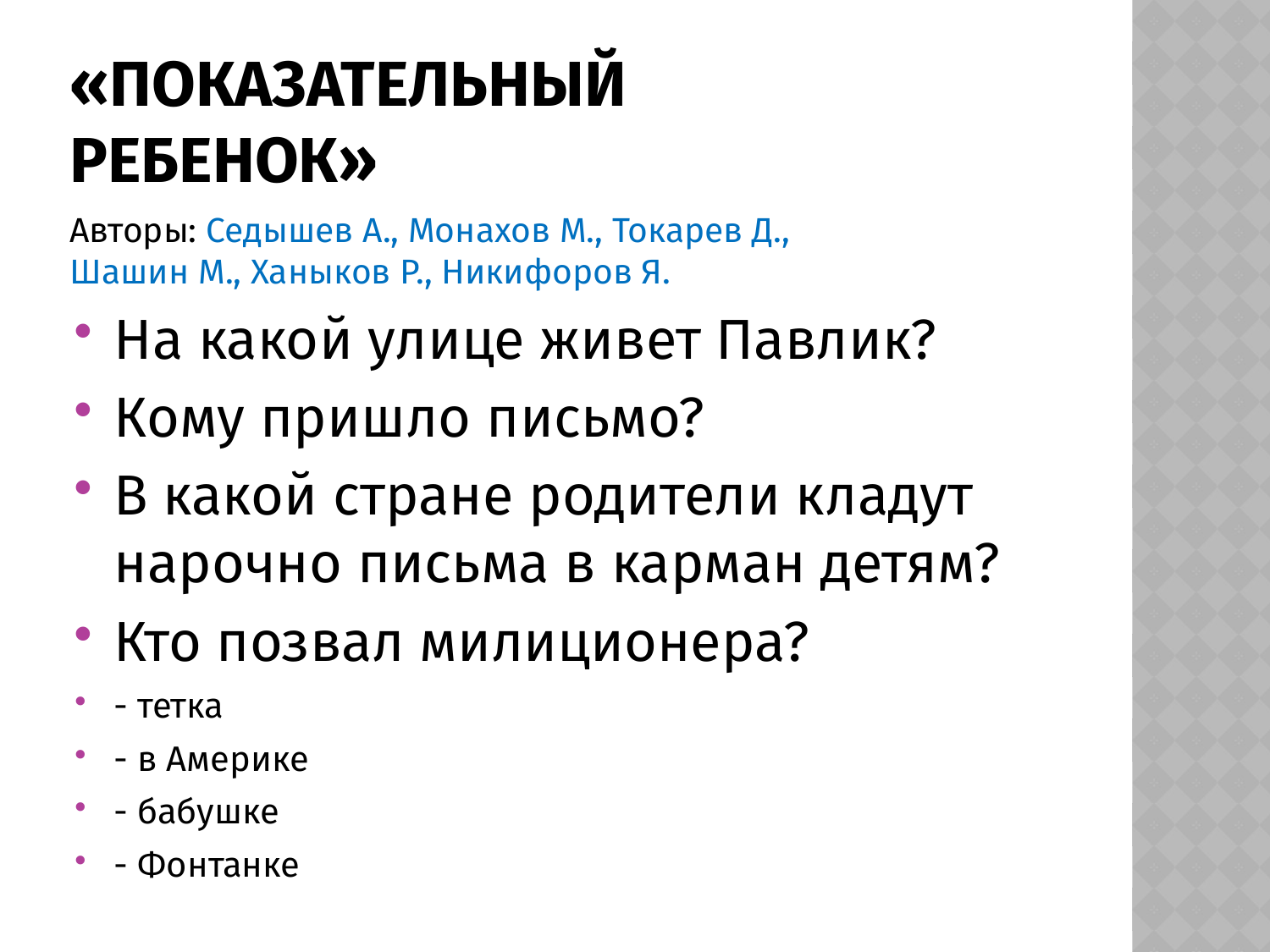

# «Показательный ребенок»
Авторы: Седышев А., Монахов М., Токарев Д., Шашин М., Ханыков Р., Никифоров Я.

На какой улице живет Павлик?
Кому пришло письмо?
В какой стране родители кладут нарочно письма в карман детям?
Кто позвал милиционера?
- тетка
- в Америке
- бабушке
- Фонтанке